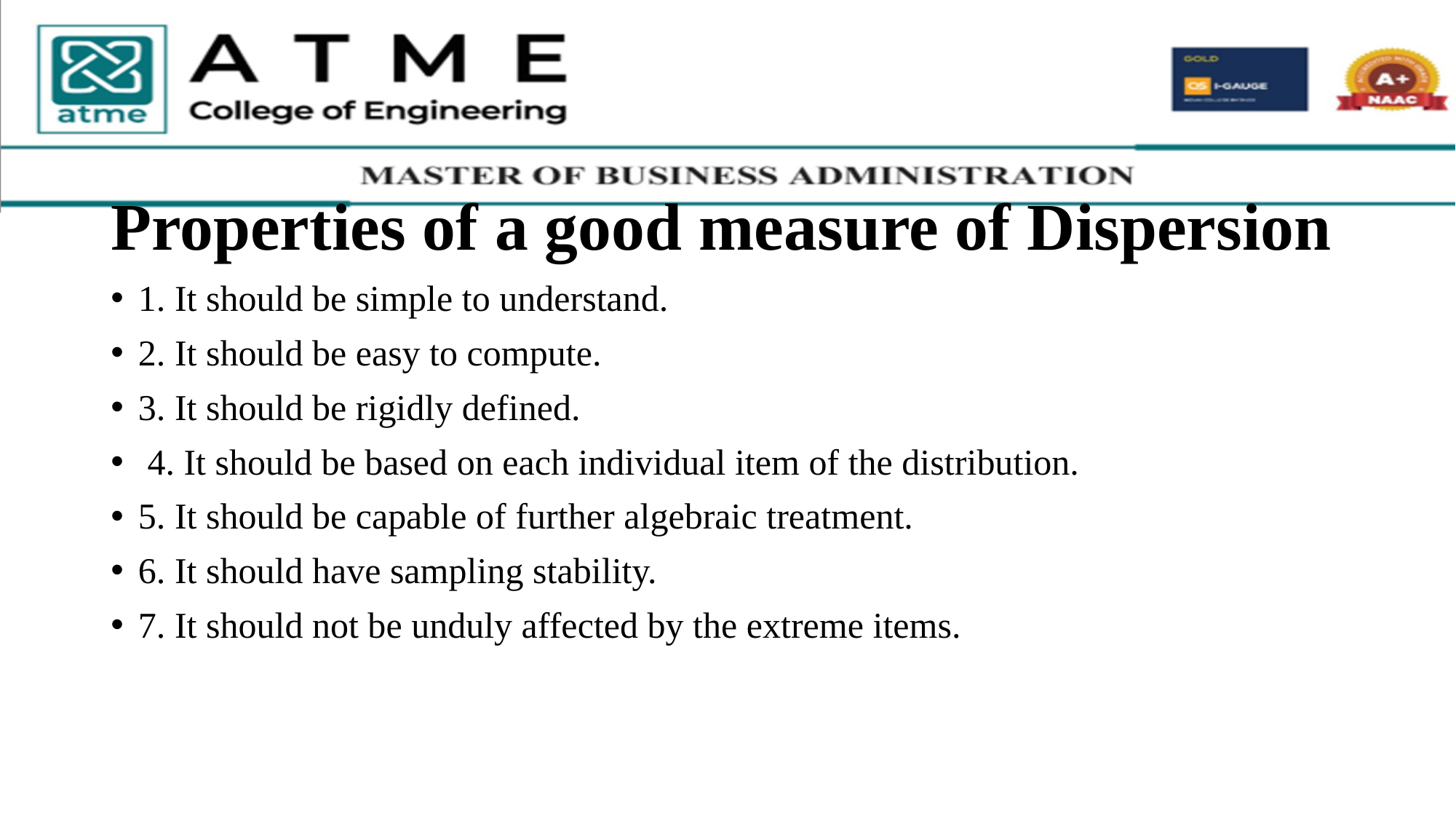

# Properties of a good measure of Dispersion
1. It should be simple to understand.
2. It should be easy to compute.
3. It should be rigidly defined.
 4. It should be based on each individual item of the distribution.
5. It should be capable of further algebraic treatment.
6. It should have sampling stability.
7. It should not be unduly affected by the extreme items.